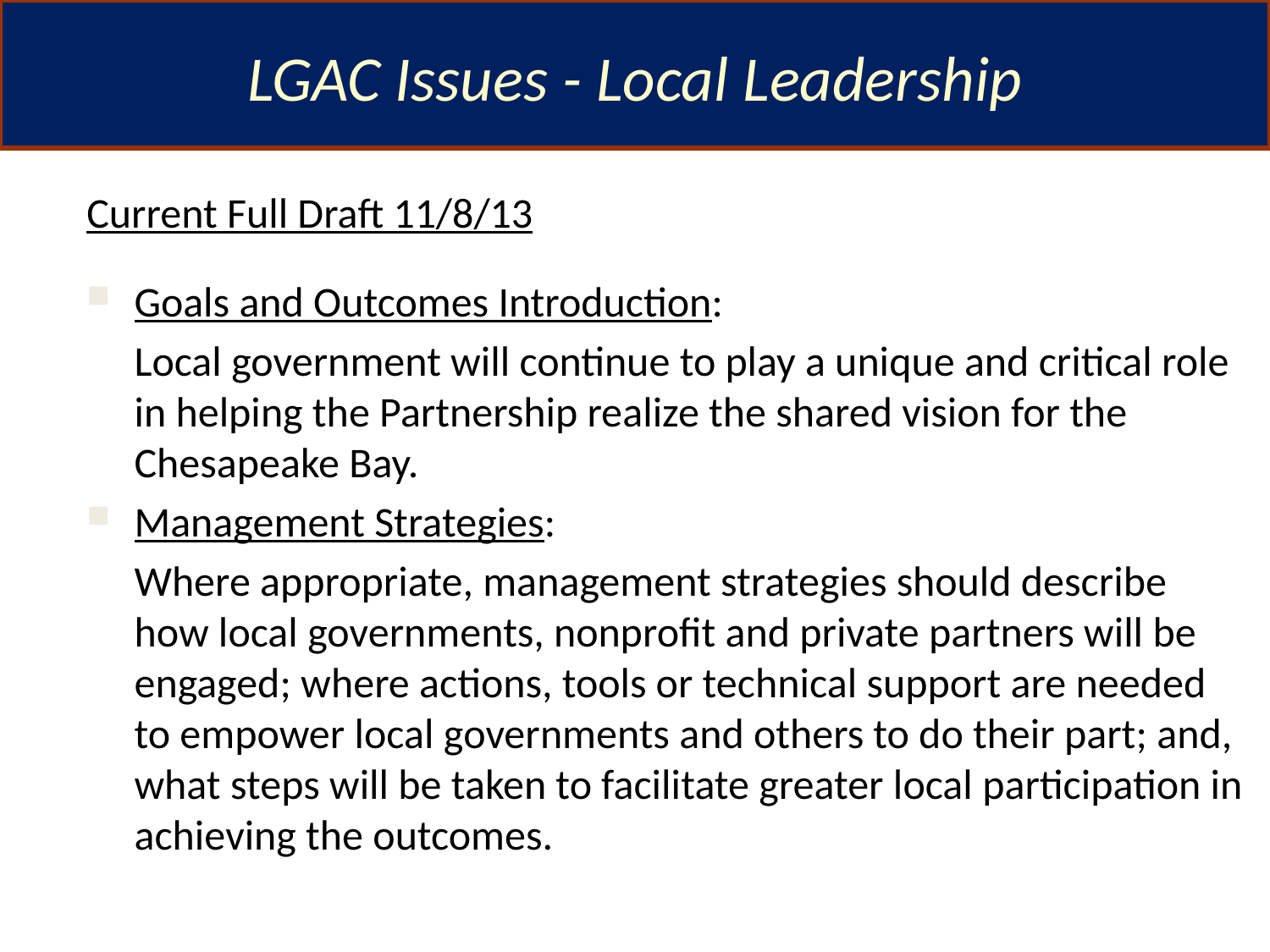

LGAC Issues - Local Leadership
Current Full Draft 11/8/13

Goals and Outcomes Introduction:
	Local government will continue to play a unique and critical role in helping the Partnership realize the shared vision for the Chesapeake Bay.
Management Strategies:
	Where appropriate, management strategies should describe how local governments, nonprofit and private partners will be engaged; where actions, tools or technical support are needed to empower local governments and others to do their part; and, what steps will be taken to facilitate greater local participation in achieving the outcomes.